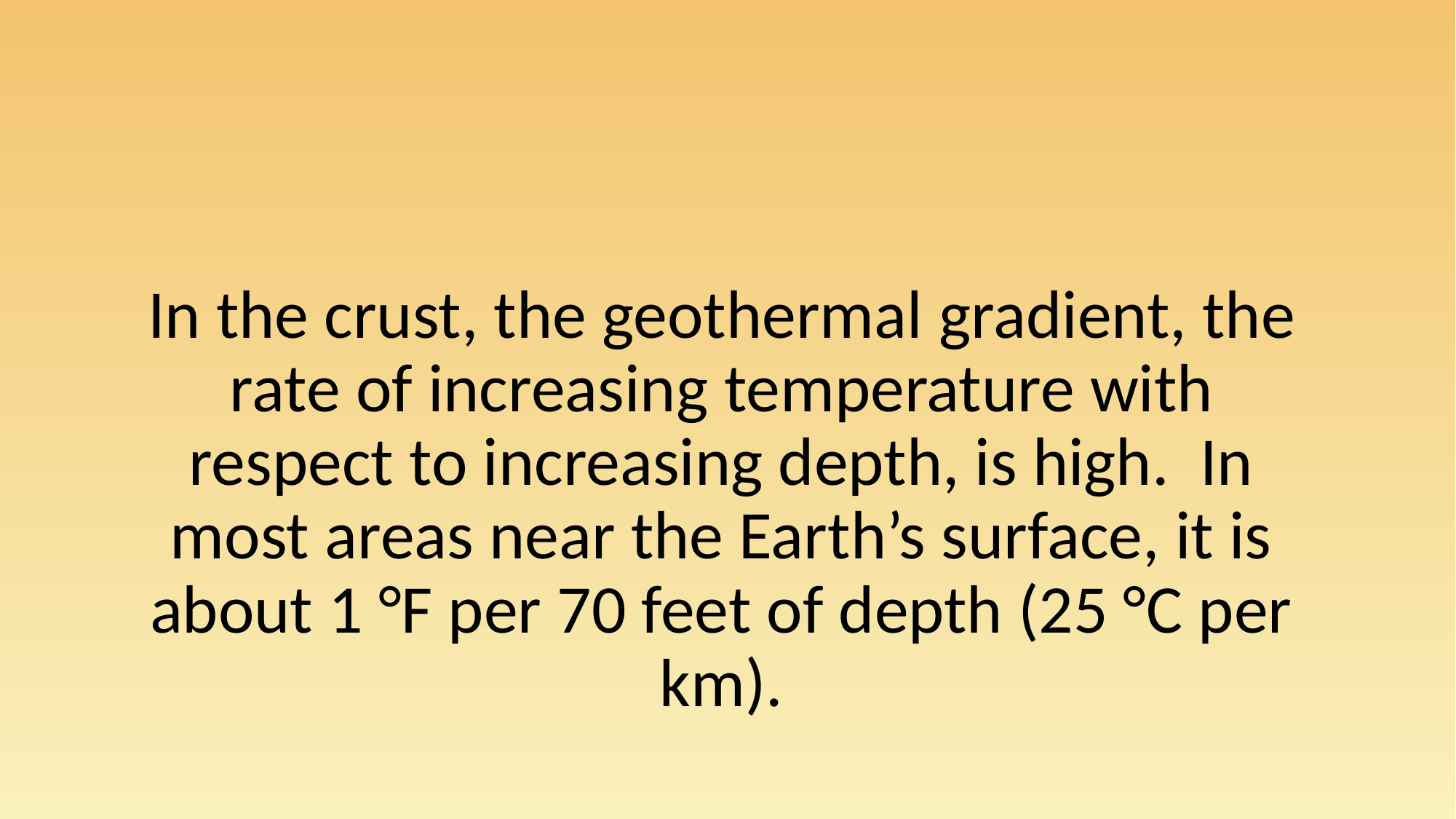

# In the crust, the geothermal gradient, the rate of increasing temperature with respect to increasing depth, is high.  In most areas near the Earth’s surface, it is about 1 °F per 70 feet of depth (25 °C per km).